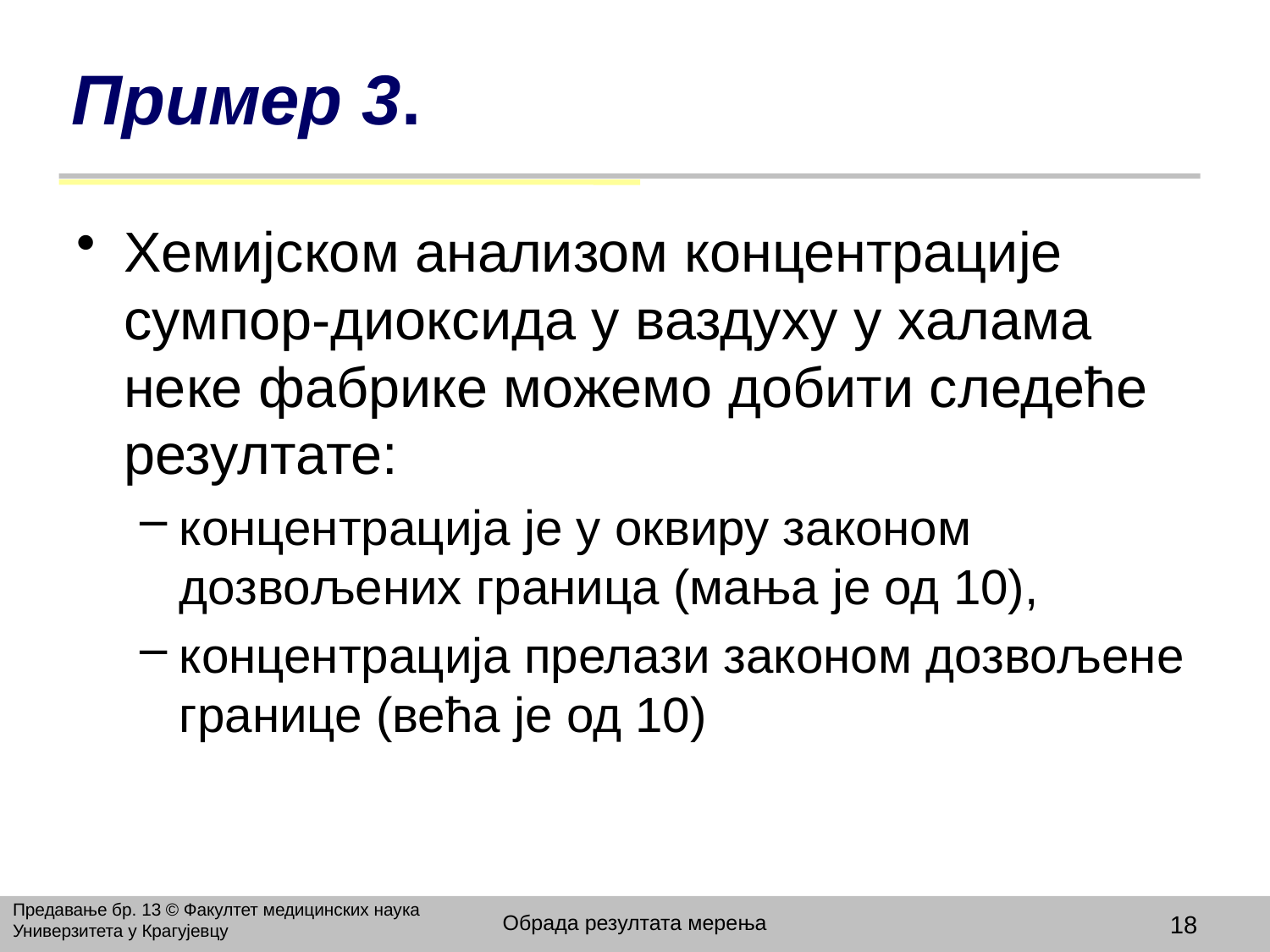

# Пример 3.
Хемијском анализом концентрације сумпор-диоксида у ваздуху у халама неке фабрике можемо добити следеће резултате:
концентрација је у оквиру законом дозвољених граница (мања је од 10),
концентрација прелази законом дозвољене границе (већа је од 10)
Предавање бр. 13 © Факултет медицинских наука Универзитета у Крагујевцу
Обрада резултата мерења
18